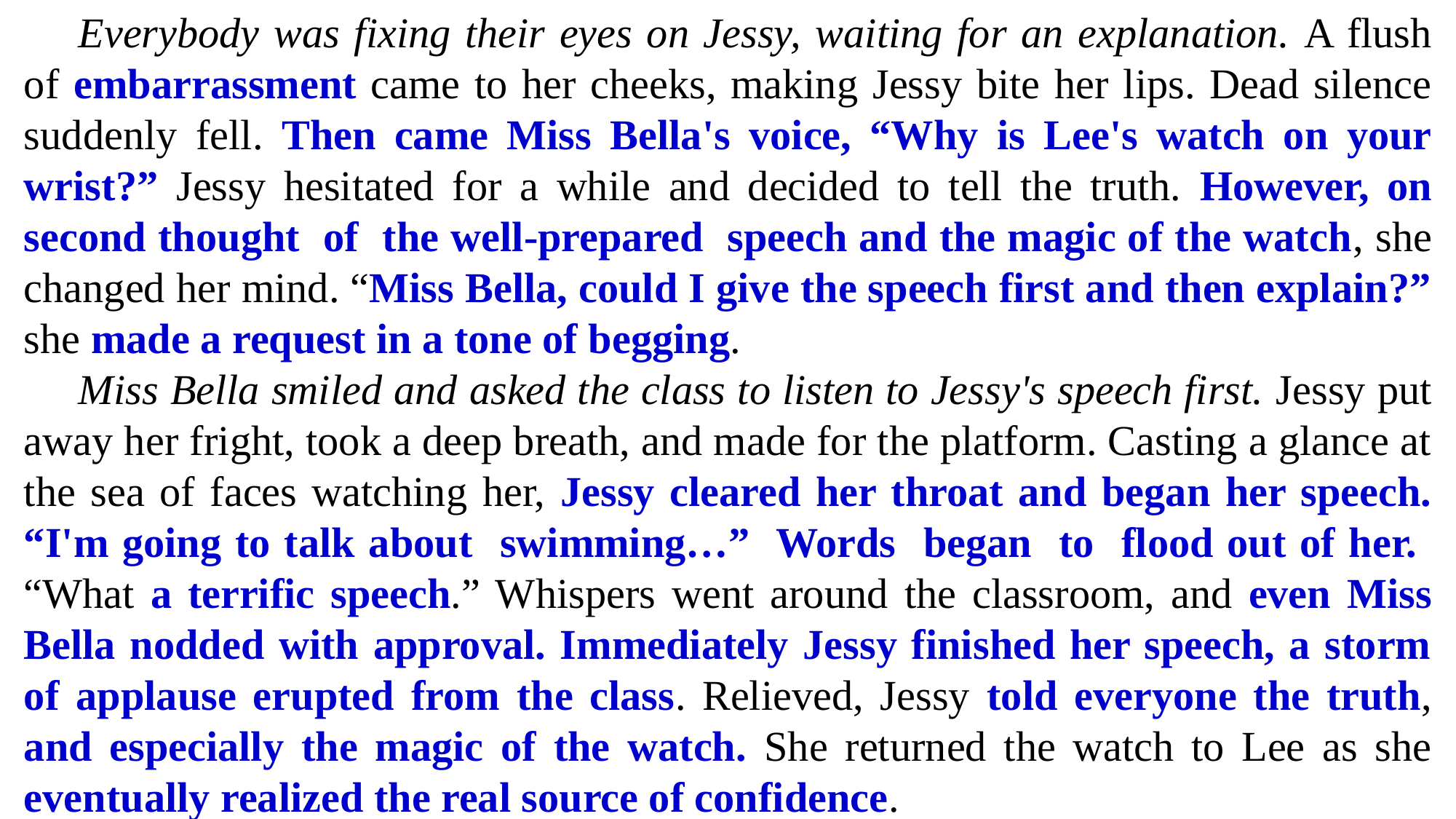

Everybody was fixing their eyes on Jessy, waiting for an explanation. A flush of embarrassment came to her cheeks, making Jessy bite her lips. Dead silence suddenly fell. Then came Miss Bella's voice, “Why is Lee's watch on your wrist?” Jessy hesitated for a while and decided to tell the truth. However, on second thought  of  the well-prepared  speech and the magic of the watch, she changed her mind. “Miss Bella, could I give the speech first and then explain?” she made a request in a tone of begging.
Miss Bella smiled and asked the class to listen to Jessy's speech first. Jessy put away her fright, took a deep breath, and made for the platform. Casting a glance at the sea of faces watching her, Jessy cleared her throat and began her speech. “I'm going to talk about  swimming…”  Words  began  to  flood out of her.  “What a terrific speech.” Whispers went around the classroom, and even Miss Bella nodded with approval. Immediately Jessy finished her speech, a storm of applause erupted from the class. Relieved, Jessy told everyone the truth, and especially the magic of the watch. She returned the watch to Lee as she eventually realized the real source of confidence.